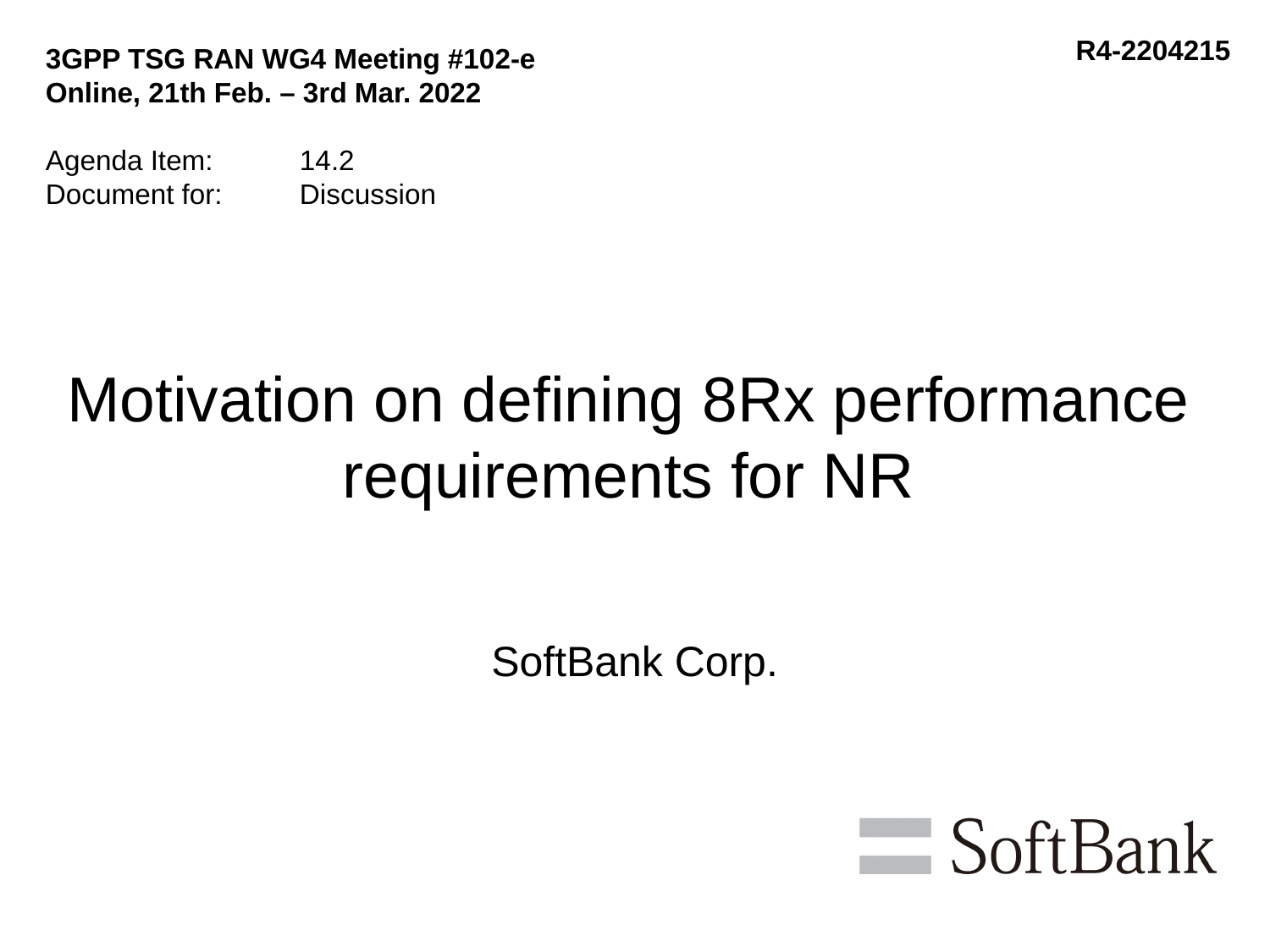

R4-2204215
3GPP TSG RAN WG4 Meeting #102-e
Online, 21th Feb. – 3rd Mar. 2022

Agenda Item:	14.2
Document for:	Discussion
# Motivation on defining 8Rx performance requirements for NR
SoftBank Corp.